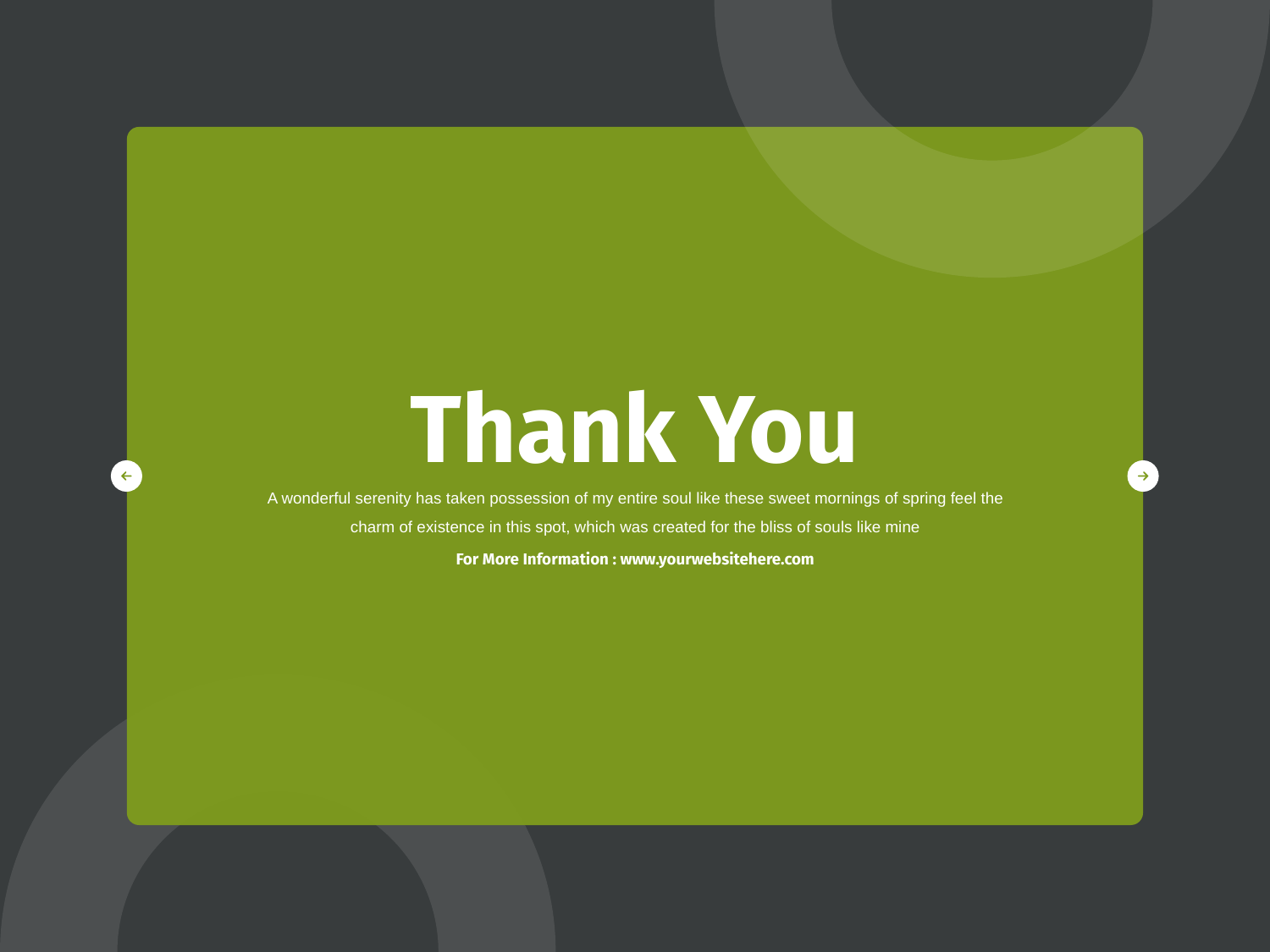

# Thank You

A wonderful serenity has taken possession of my entire soul like these sweet mornings of spring feel the charm of existence in this spot, which was created for the bliss of souls like mine
For More Information : www.yourwebsitehere.com